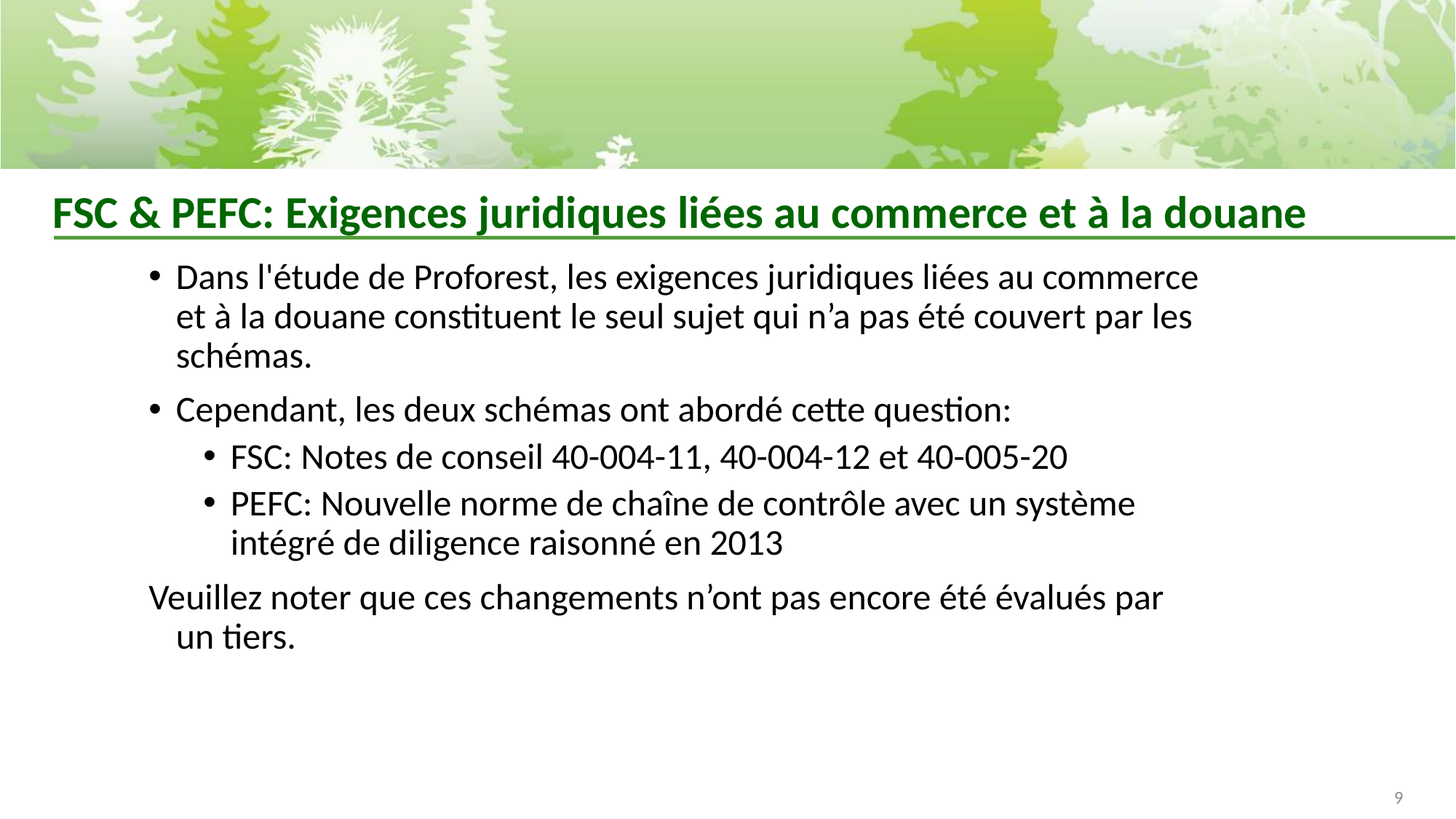

# FSC & PEFC: Exigences juridiques liées au commerce et à la douane
Dans l'étude de Proforest, les exigences juridiques liées au commerce et à la douane constituent le seul sujet qui n’a pas été couvert par les schémas.
Cependant, les deux schémas ont abordé cette question:
FSC: Notes de conseil 40-004-11, 40-004-12 et 40-005-20
PEFC: Nouvelle norme de chaîne de contrôle avec un système intégré de diligence raisonné en 2013
Veuillez noter que ces changements n’ont pas encore été évalués par
un tiers.
9